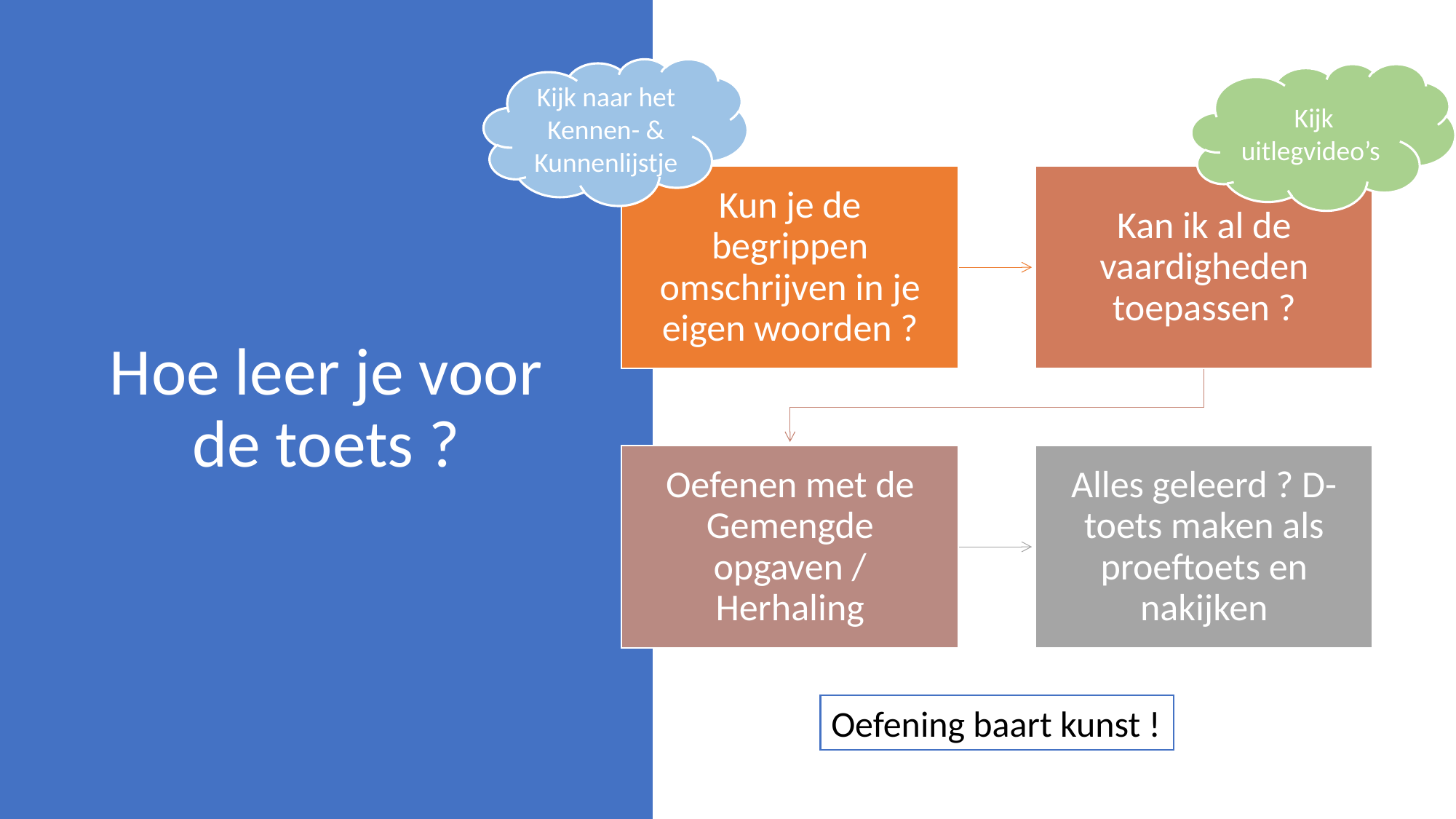

Kijk naar het Kennen- & Kunnenlijstje
Kijk uitlegvideo’s
# Hoe leer je voor de toets ?

Kun je de begrippen omschrijven in je eigen woorden ?

Kan ik al de vaardigheden toepassen ?

Oefenen met de Gemengde opgaven / Herhaling
Alles geleerd ? D-toets maken als proeftoets en nakijken
Oefening baart kunst !